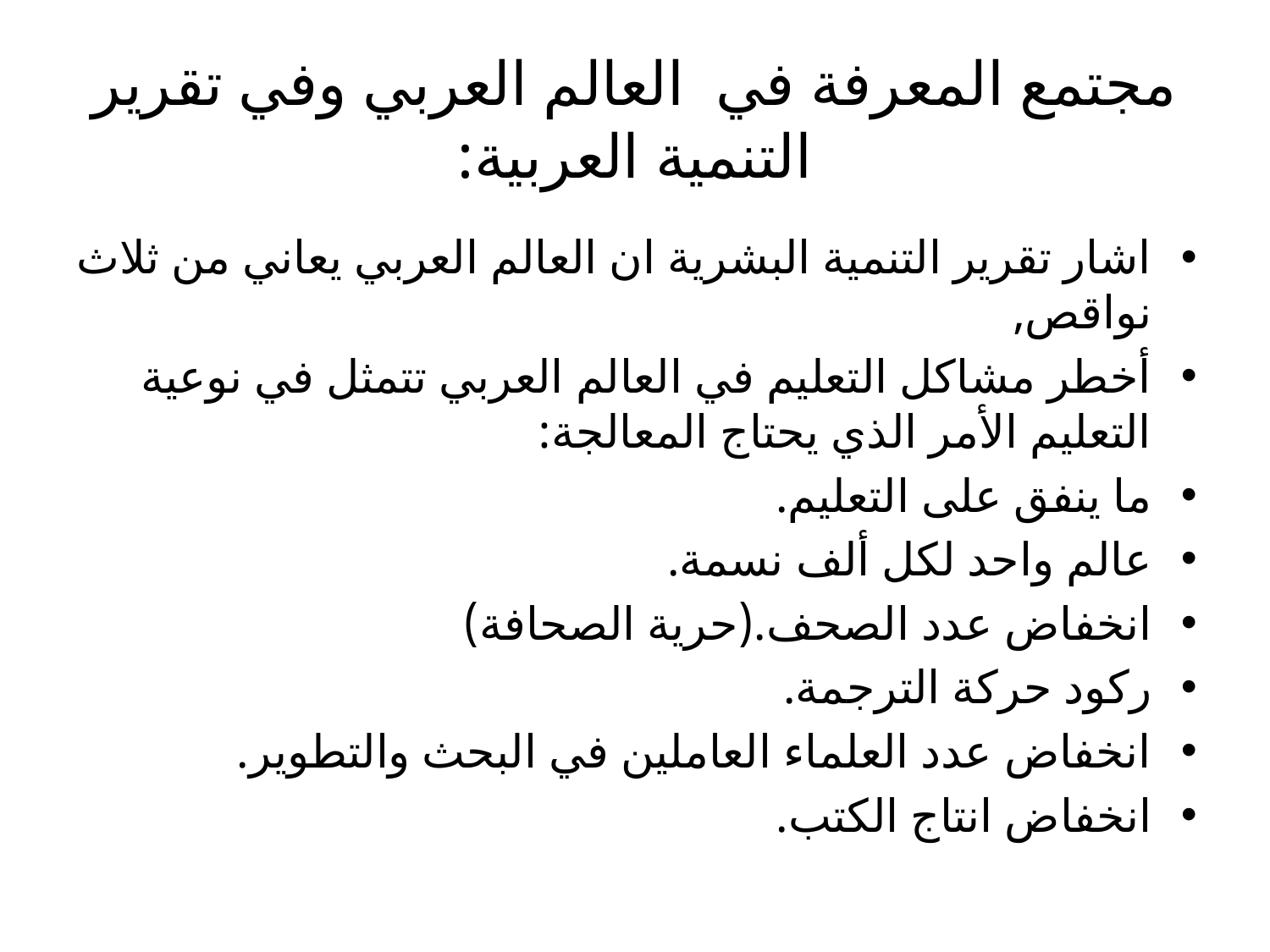

# مجتمع المعرفة في  العالم العربي وفي تقرير التنمية العربية:
اشار تقرير التنمية البشرية ان العالم العربي يعاني من ثلاث نواقص,
أخطر مشاكل التعليم في العالم العربي تتمثل في نوعية التعليم الأمر الذي يحتاج المعالجة:
ما ينفق على التعليم.
عالم واحد لكل ألف نسمة.
انخفاض عدد الصحف.(حرية الصحافة)
ركود حركة الترجمة.
انخفاض عدد العلماء العاملين في البحث والتطوير.
انخفاض انتاج الكتب.